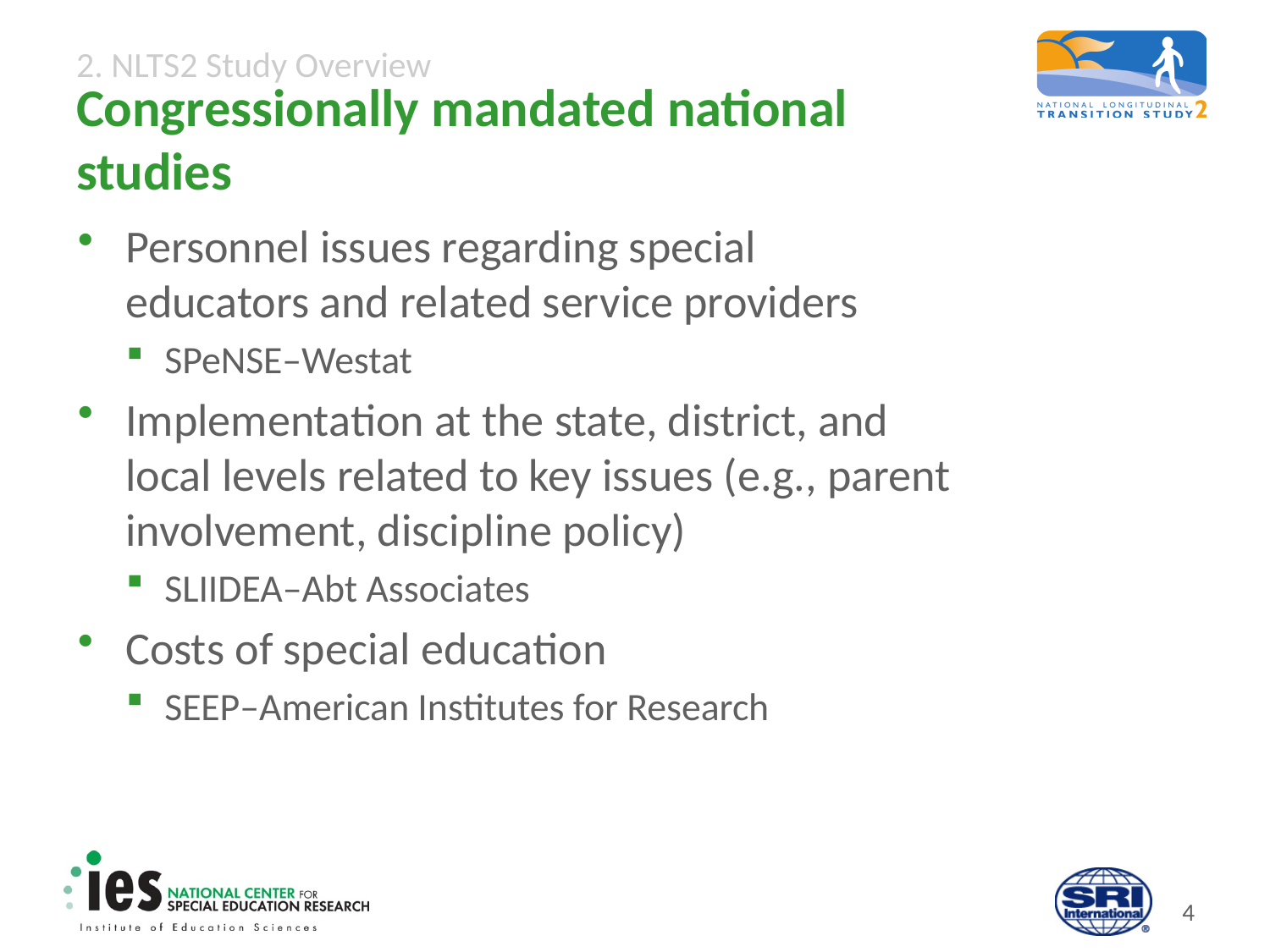

# Congressionally mandated national studies
Personnel issues regarding special
educators and related service providers
SPeNSE–Westat
Implementation at the state, district, and
local levels related to key issues (e.g., parent involvement, discipline policy)
SLIIDEA–Abt Associates
Costs of special education
SEEP–American Institutes for Research
4